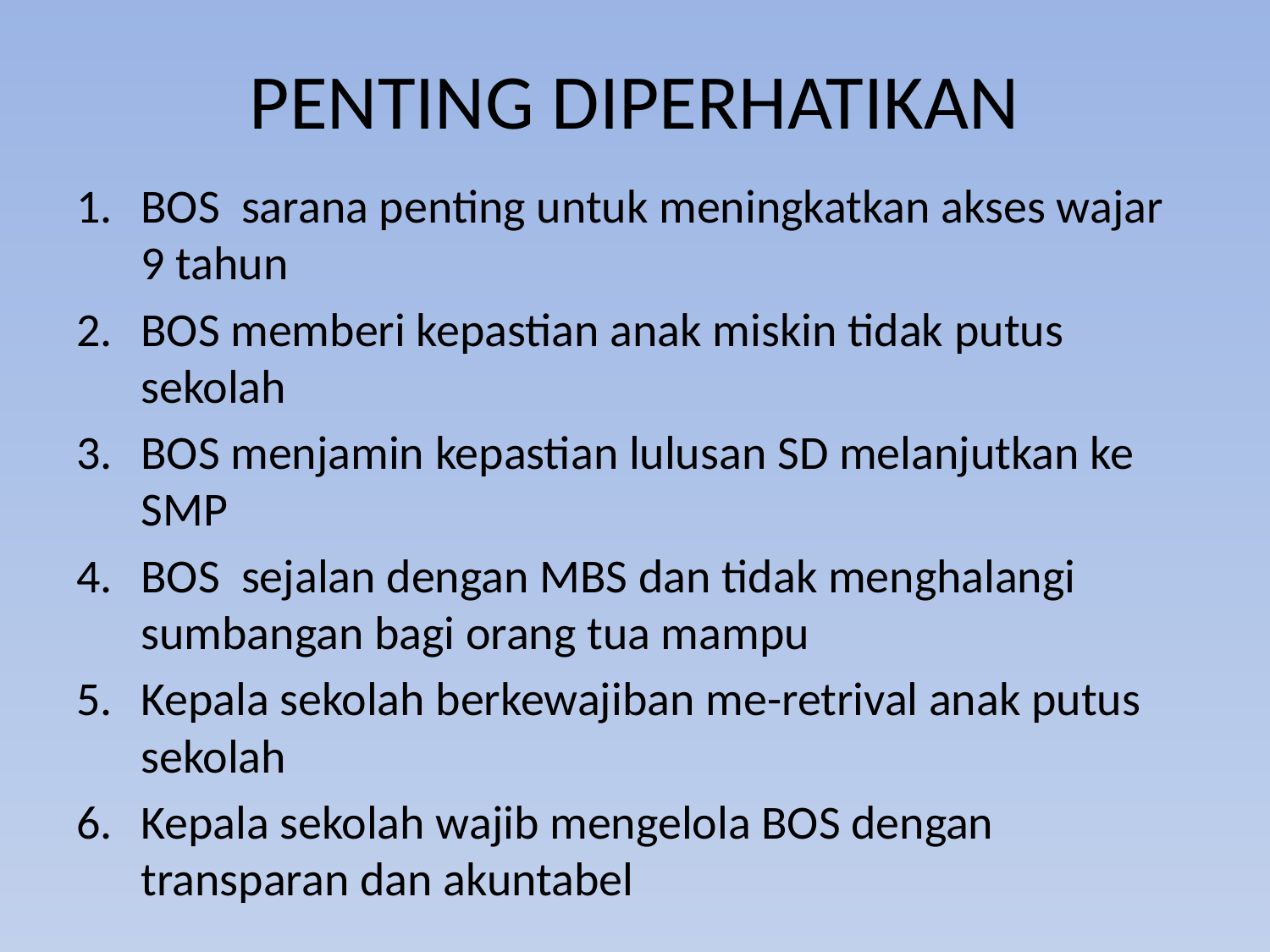

# PENTING DIPERHATIKAN
BOS  sarana penting untuk meningkatkan akses wajar 9 tahun
BOS memberi kepastian anak miskin tidak putus sekolah
BOS menjamin kepastian lulusan SD melanjutkan ke SMP
BOS  sejalan dengan MBS dan tidak menghalangi sumbangan bagi orang tua mampu
Kepala sekolah berkewajiban me-retrival anak putus sekolah
Kepala sekolah wajib mengelola BOS dengan transparan dan akuntabel